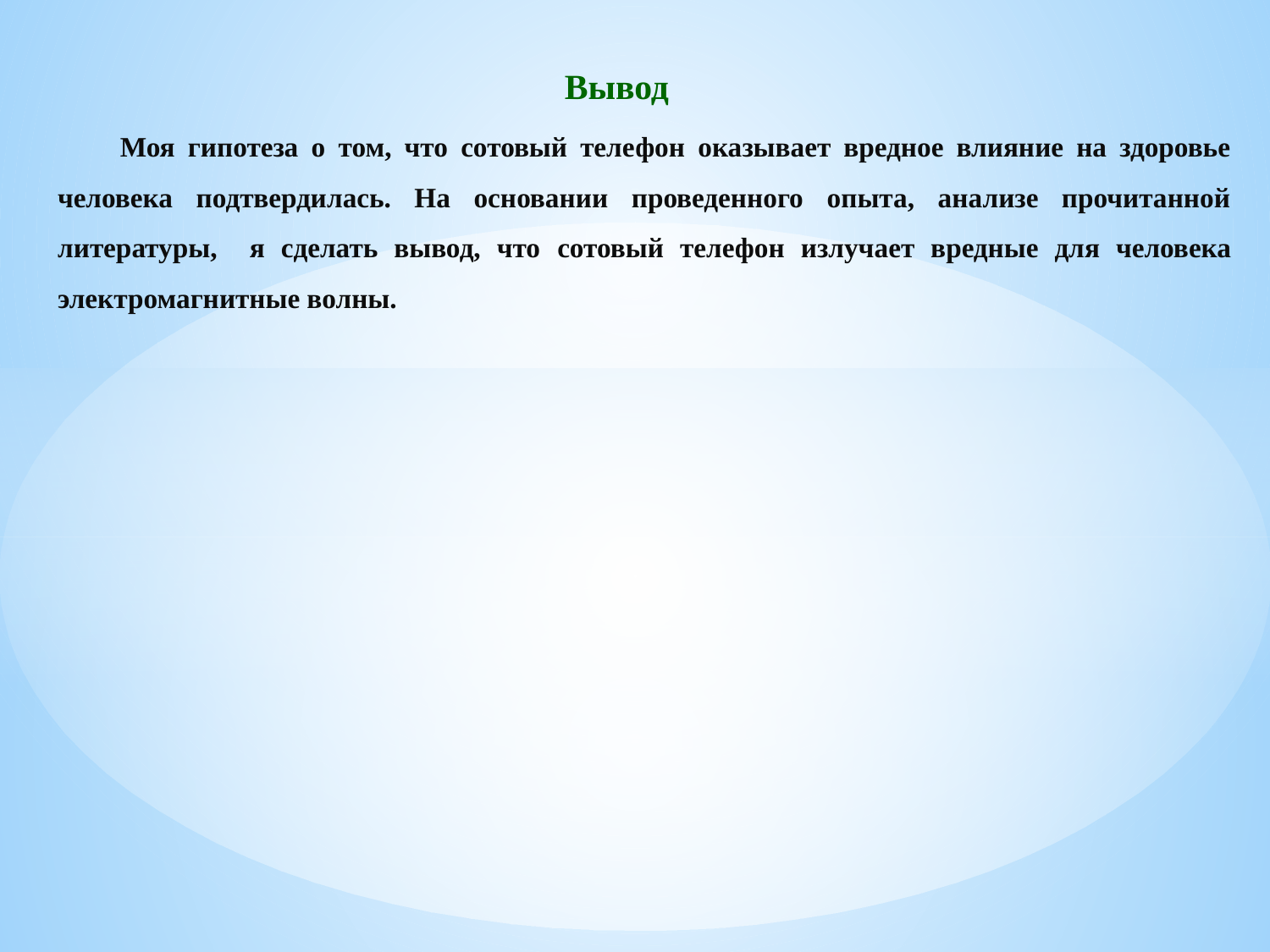

Вывод
Моя гипотеза о том, что сотовый телефон оказывает вредное влияние на здоровье человека подтвердилась. На основании проведенного опыта, анализе прочитанной литературы,  я сделать вывод, что сотовый телефон излучает вредные для человека электромагнитные волны.